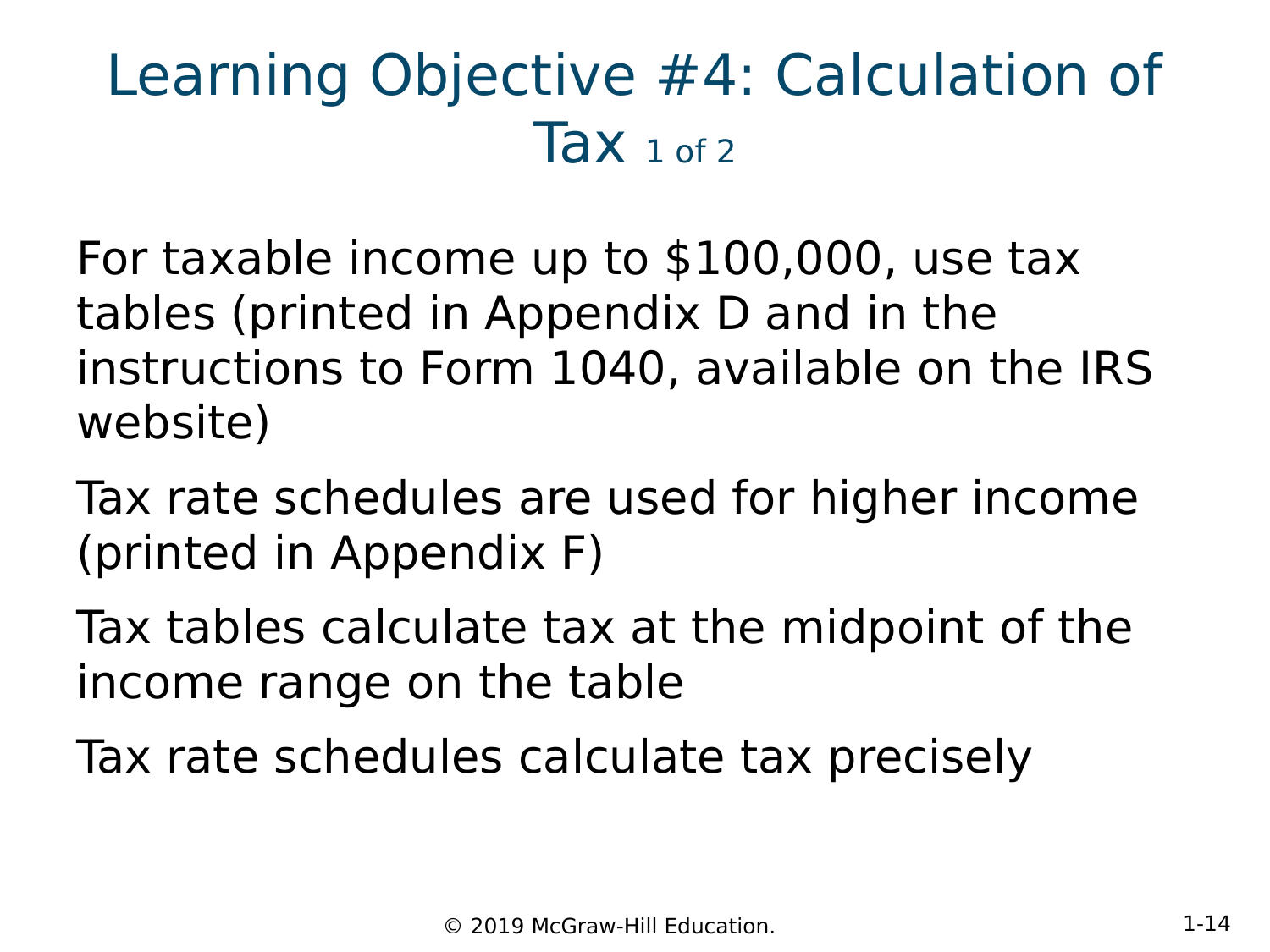

# Learning Objective #4: Calculation of Tax 1 of 2
For taxable income up to $100,000, use tax tables (printed in Appendix D and in the instructions to Form 1040, available on the IRS website)
Tax rate schedules are used for higher income (printed in Appendix F)
Tax tables calculate tax at the midpoint of the income range on the table
Tax rate schedules calculate tax precisely